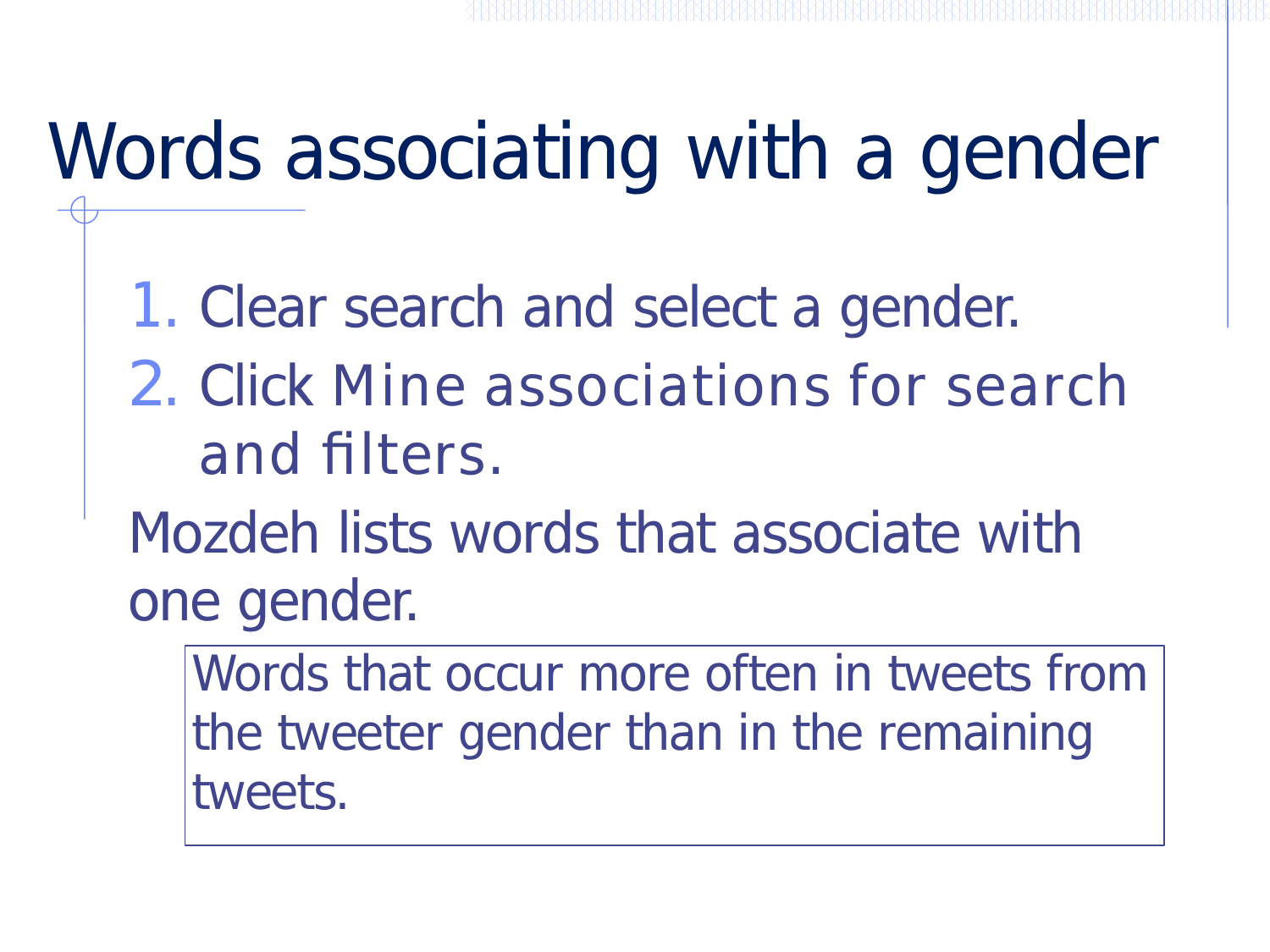

# Words associating with a gender
Clear search and select a gender.
Click Mine associations for search and filters.
Mozdeh lists words that associate with one gender.
Words that occur more often in tweets from the tweeter gender than in the remaining tweets.